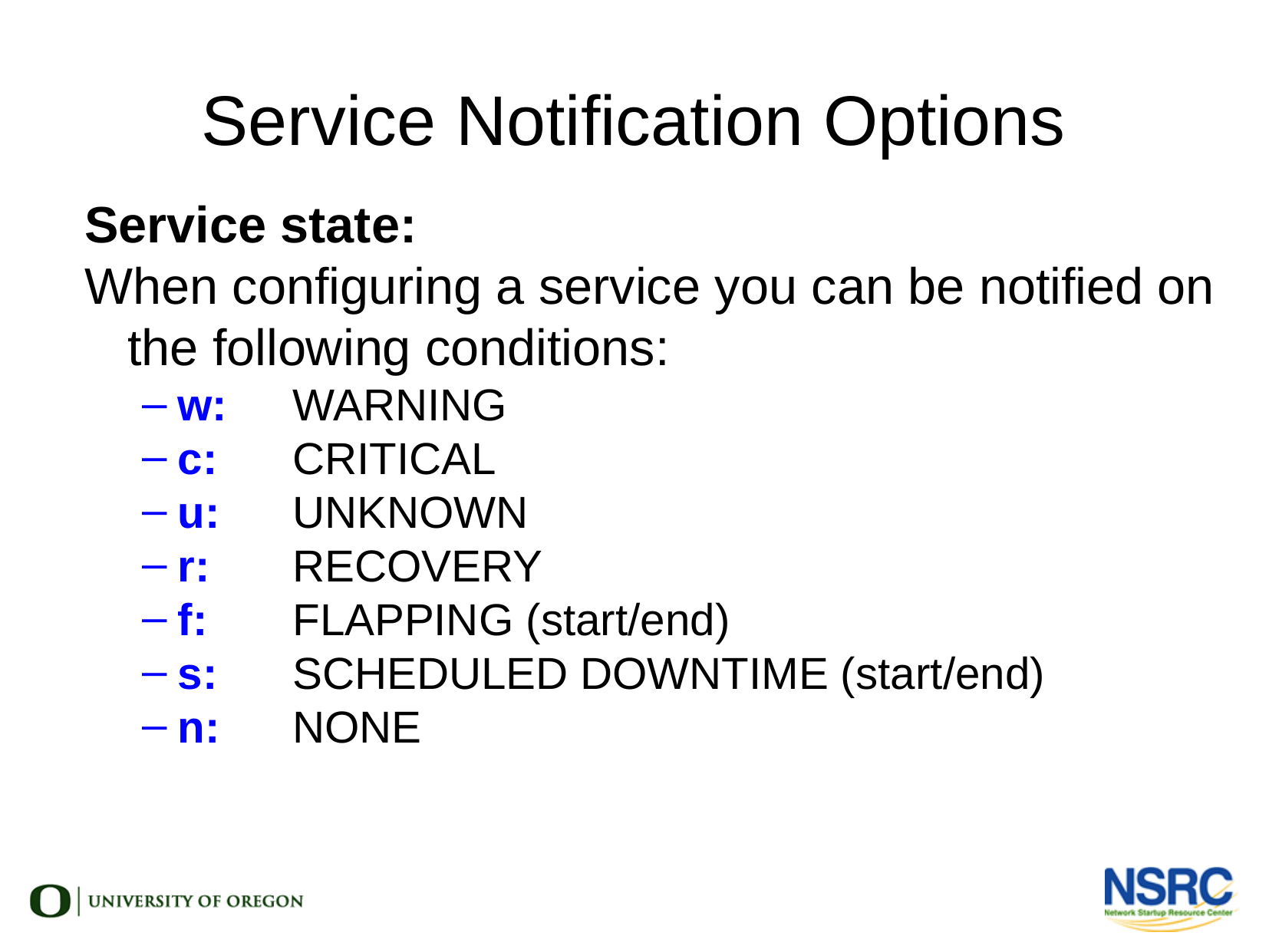

Service Notification Options
Service state:
When configuring a service you can be notified on the following conditions:
w:	WARNING
c:	CRITICAL
u:	UNKNOWN
r:	RECOVERY
f:	FLAPPING (start/end)
s:	SCHEDULED DOWNTIME (start/end)
n:	NONE